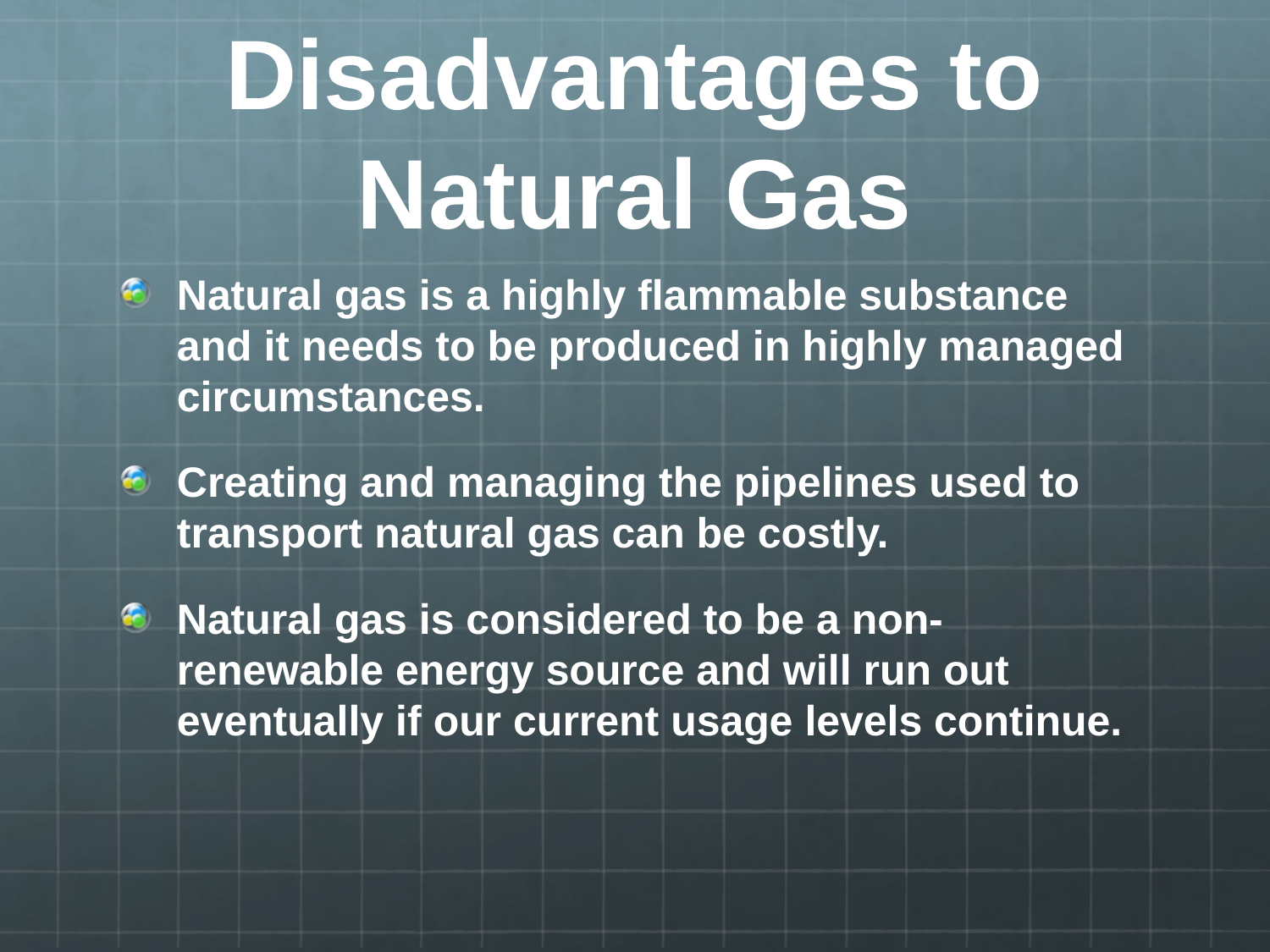

# Disadvantages to Natural Gas
Natural gas is a highly flammable substance and it needs to be produced in highly managed circumstances.
Creating and managing the pipelines used to transport natural gas can be costly.
Natural gas is considered to be a non-renewable energy source and will run out eventually if our current usage levels continue.